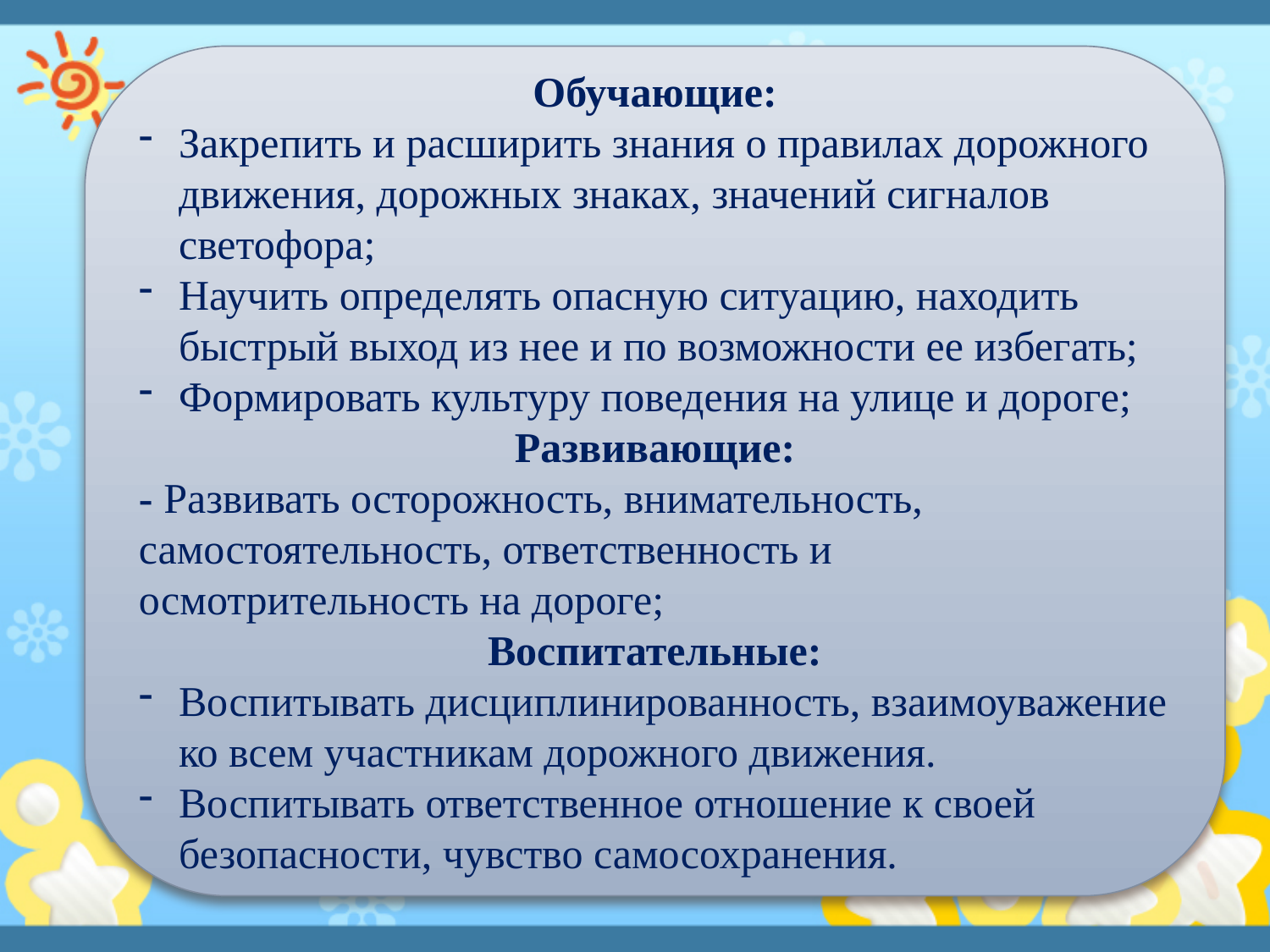

Обучающие:
Закрепить и расширить знания о правилах дорожного движения, дорожных знаках, значений сигналов светофора;
Научить определять опасную ситуацию, находить быстрый выход из нее и по возможности ее избегать;
Формировать культуру поведения на улице и дороге;
Развивающие:
- Развивать осторожность, внимательность, самостоятельность, ответственность и осмотрительность на дороге;
Воспитательные:
Воспитывать дисциплинированность, взаимоуважение ко всем участникам дорожного движения.
Воспитывать ответственное отношение к своей безопасности, чувство самосохранения.